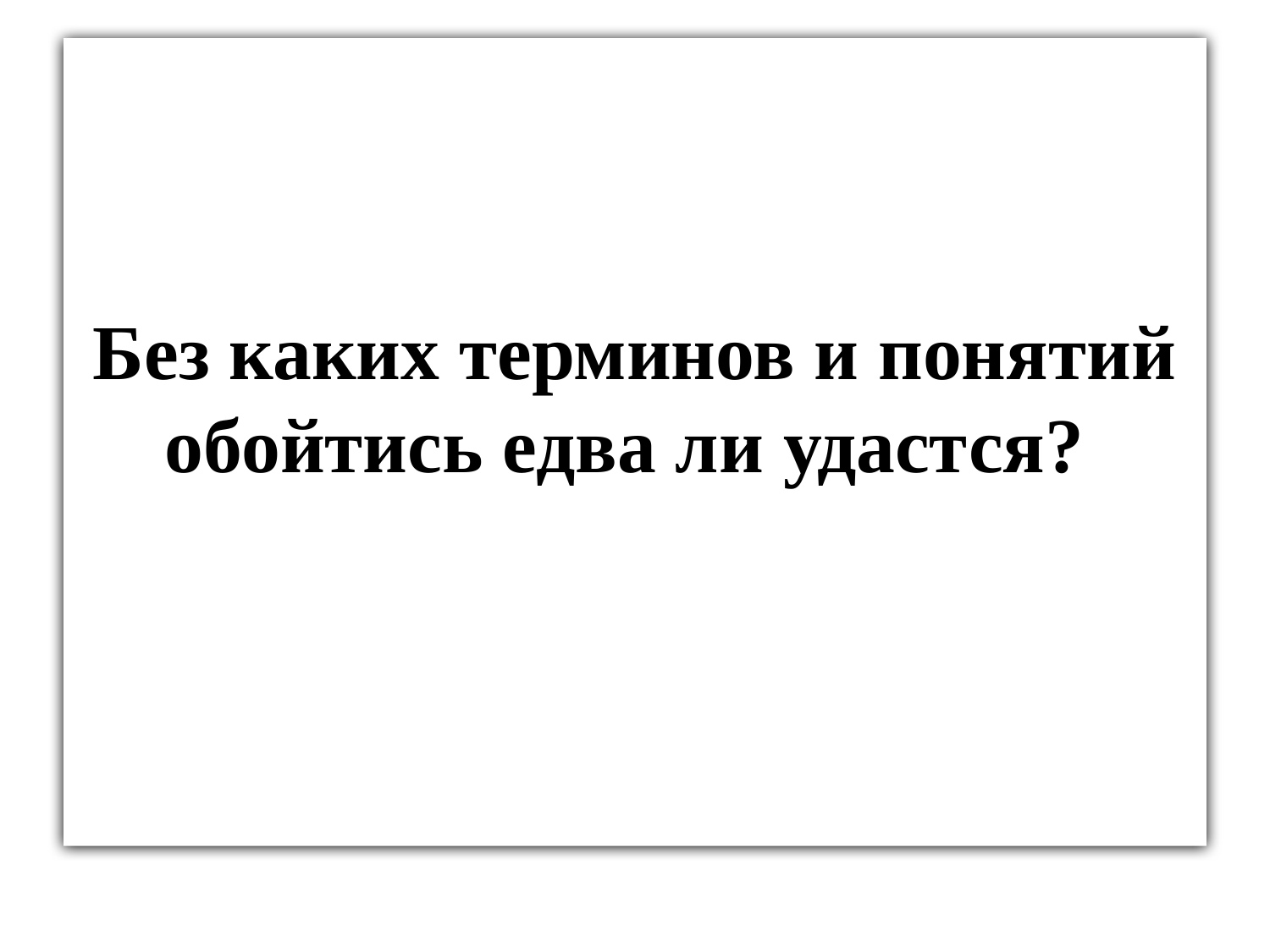

# Без каких терминов и понятий обойтись едва ли удастся?